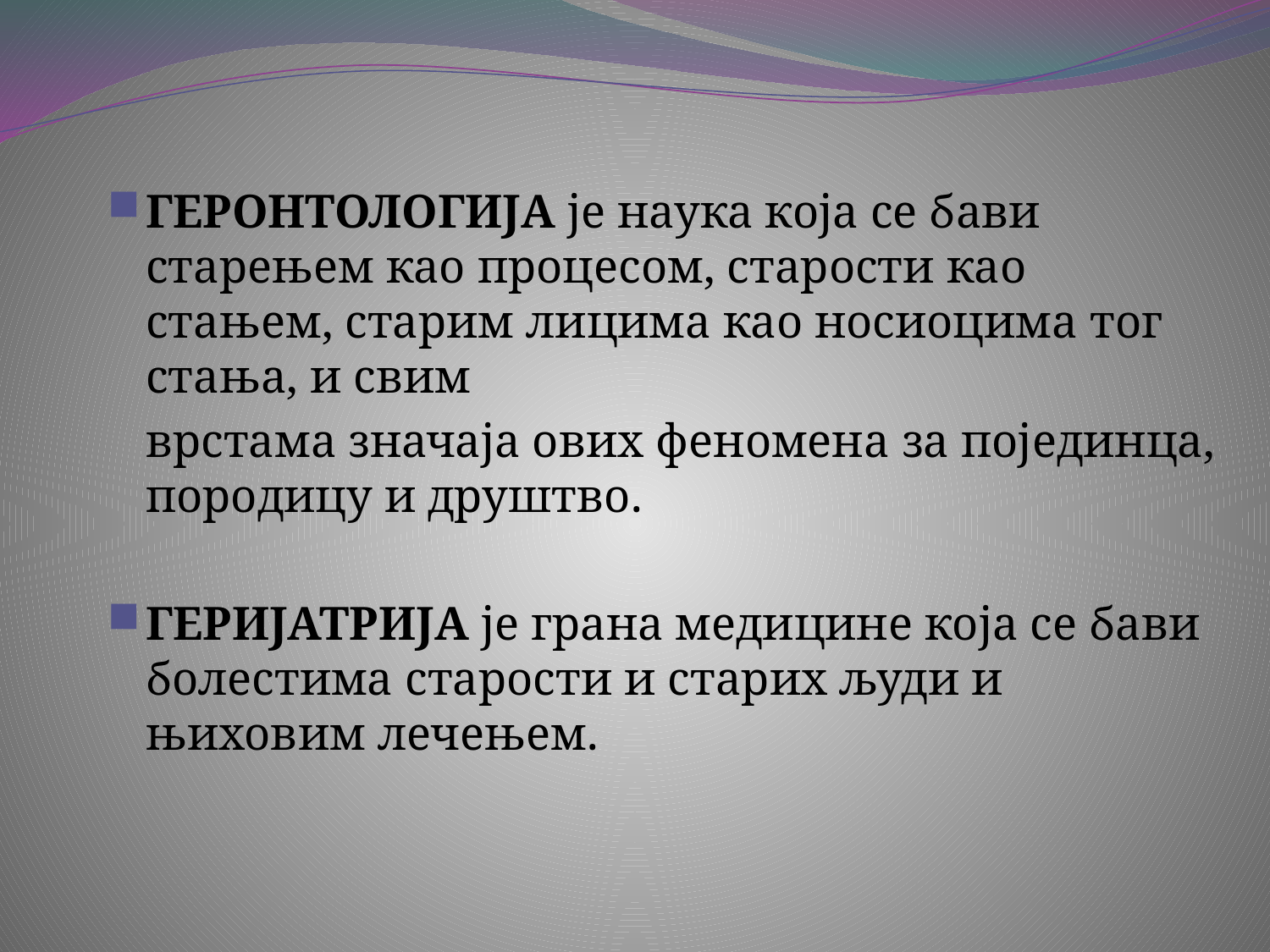

ГЕРОНТОЛОГИЈА је наука која се бави старењем као процесом, старости као стањем, старим лицима као носиоцима тог стања, и свим
	врстама значаја ових феномена за појединца, породицу и друштво.

ГЕРИЈАТРИЈА је грана медицине која се бави болестима старости и старих људи и њиховим лечењем.